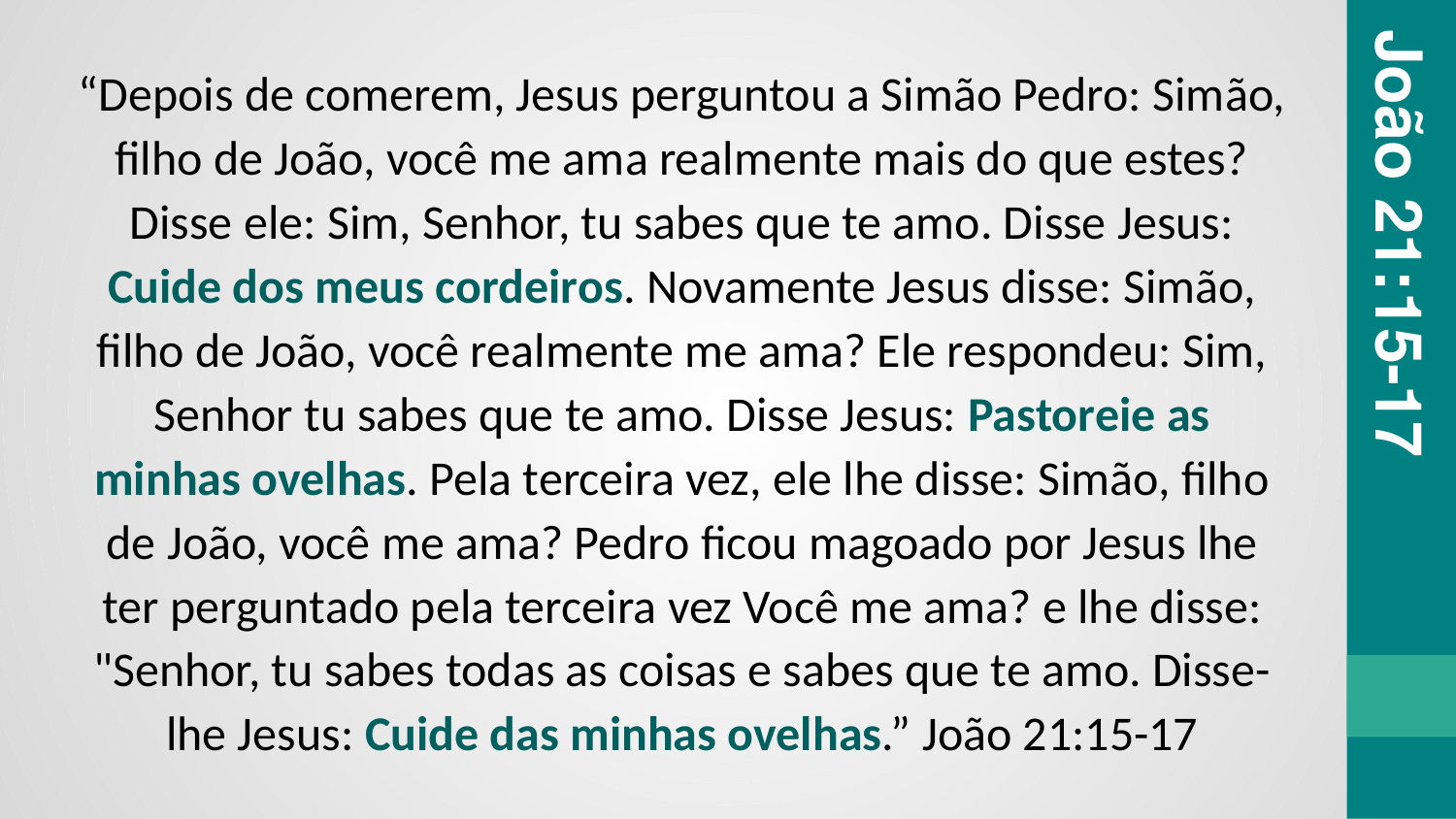

“Depois de comerem, Jesus perguntou a Simão Pedro: Simão, filho de João, você me ama realmente mais do que estes? Disse ele: Sim, Senhor, tu sabes que te amo. Disse Jesus: Cuide dos meus cordeiros. Novamente Jesus disse: Simão, filho de João, você realmente me ama? Ele respondeu: Sim, Senhor tu sabes que te amo. Disse Jesus: Pastoreie as minhas ovelhas. Pela terceira vez, ele lhe disse: Simão, filho de João, você me ama? Pedro ficou magoado por Jesus lhe ter perguntado pela terceira vez Você me ama? e lhe disse: "Senhor, tu sabes todas as coisas e sabes que te amo. Disse-lhe Jesus: Cuide das minhas ovelhas.” João 21:15-17
João 21:15-17